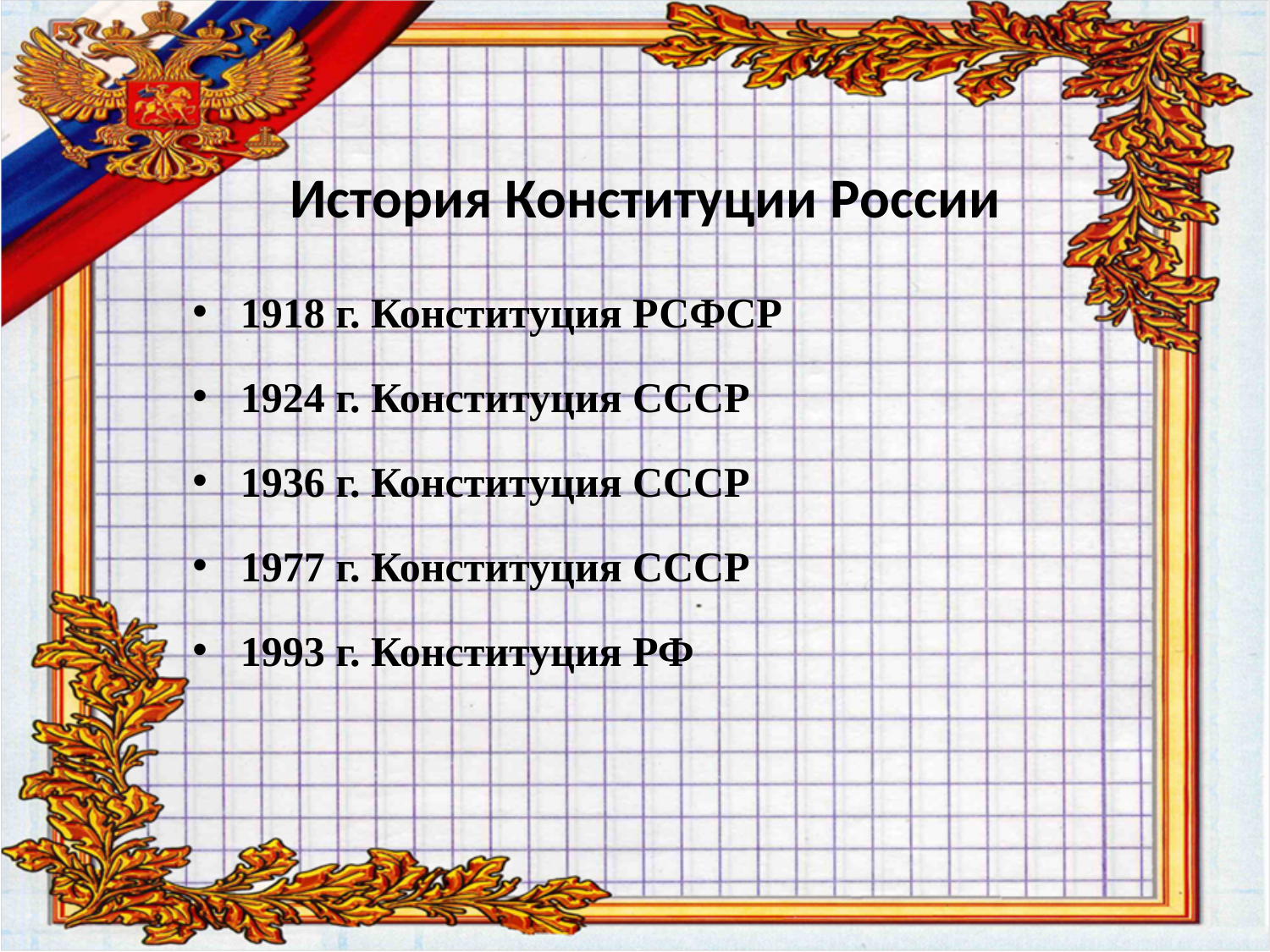

# История Конституции России
1918 г. Конституция РСФСР
1924 г. Конституция СССР
1936 г. Конституция СССР
1977 г. Конституция СССР
1993 г. Конституция РФ